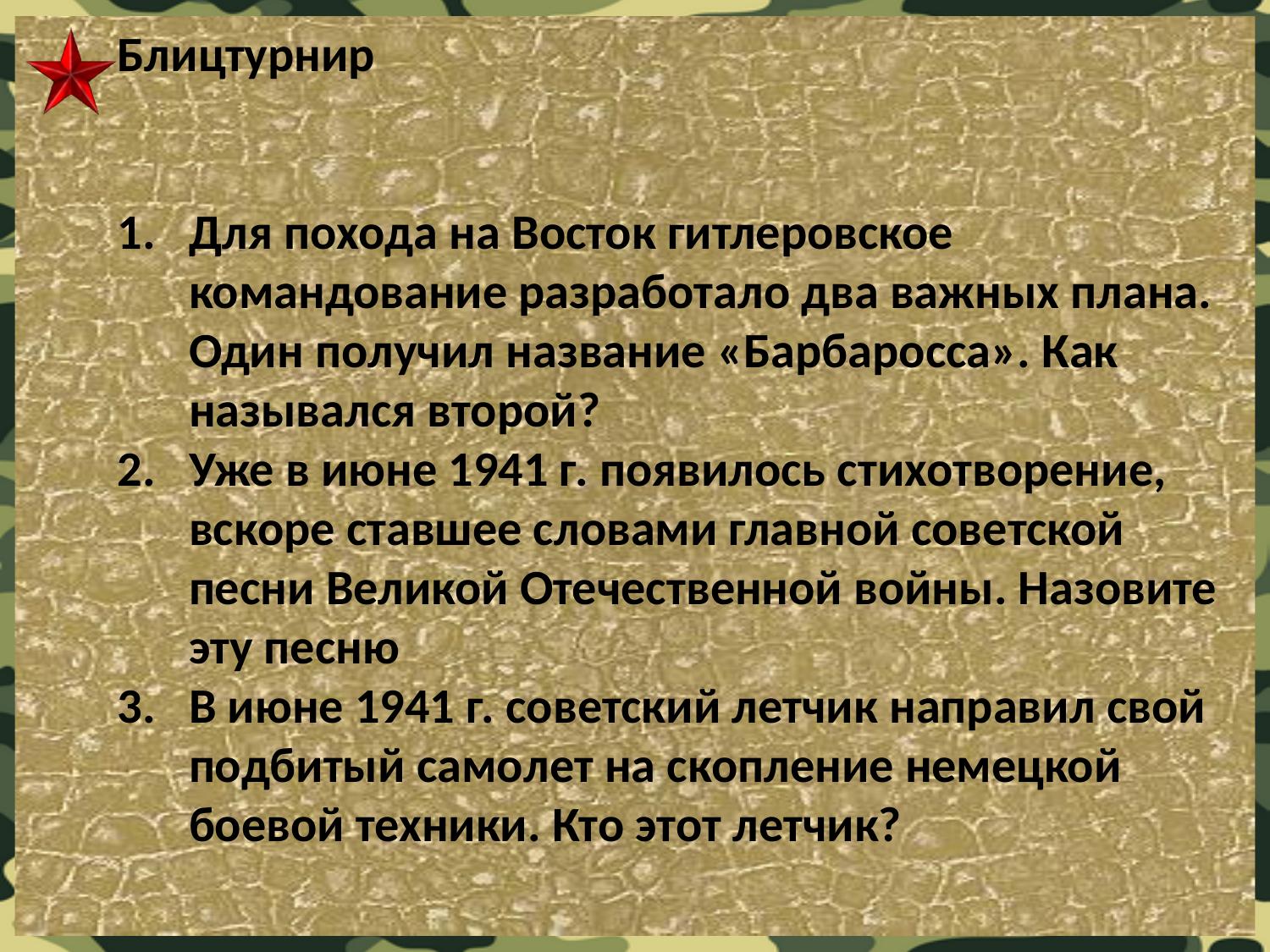

Блицтурнир

Для похода на Восток гитлеровское командование разработало два важных плана. Один получил название «Барбаросса». Как назывался второй?
Уже в июне 1941 г. появилось стихотворение, вскоре ставшее словами главной советской песни Великой Отечественной войны. Назовите эту песню
В июне 1941 г. советский летчик направил свой подбитый самолет на скопление немецкой боевой техники. Кто этот летчик?